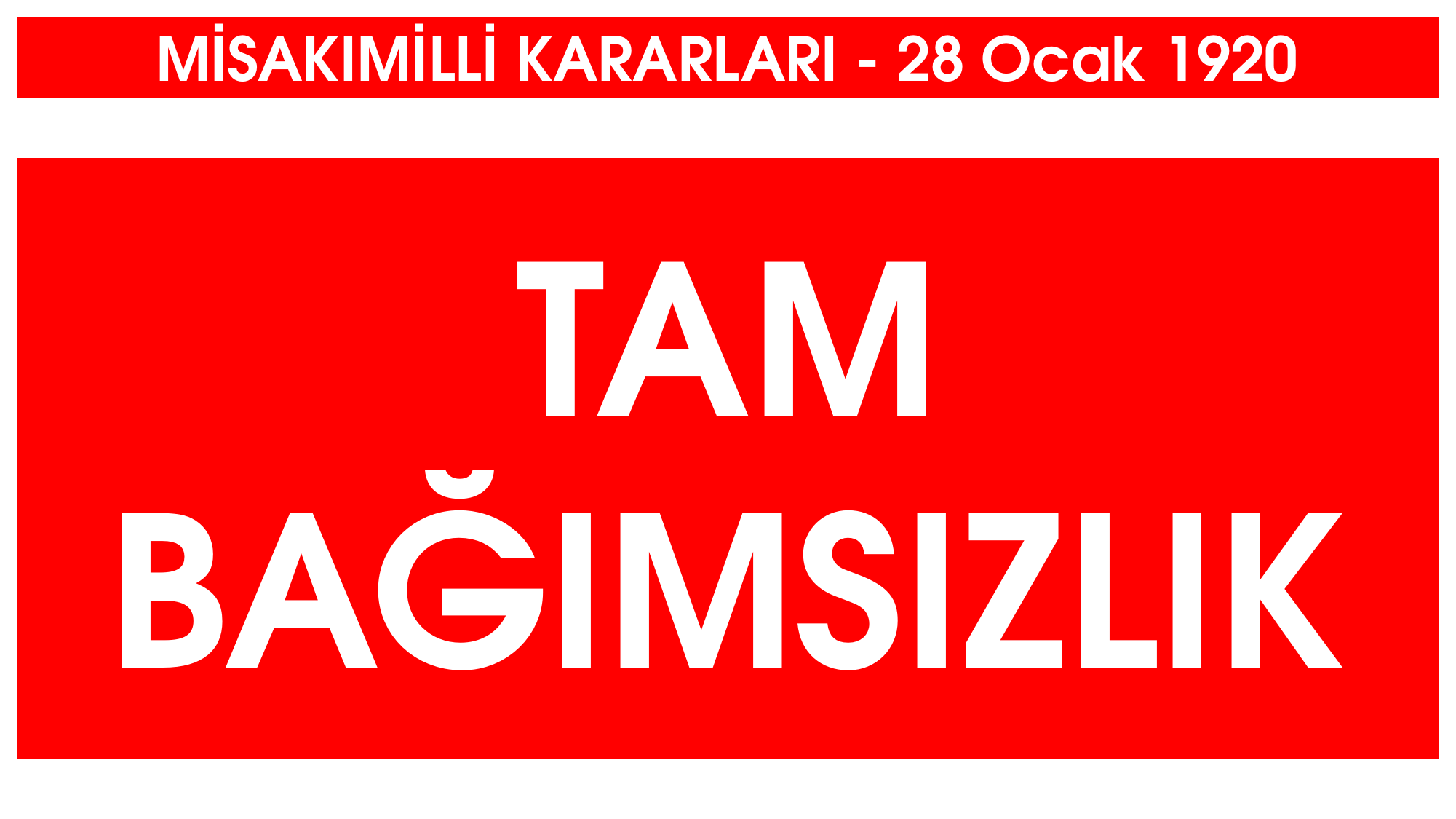

MİSAKIMİLLİ KARARLARI - 28 Ocak 1920
TAM BAĞIMSIZLIK
Erzurum Kongresi
Sivas Kongresi
Misakımilli
Milli Ant
Milli Yemin